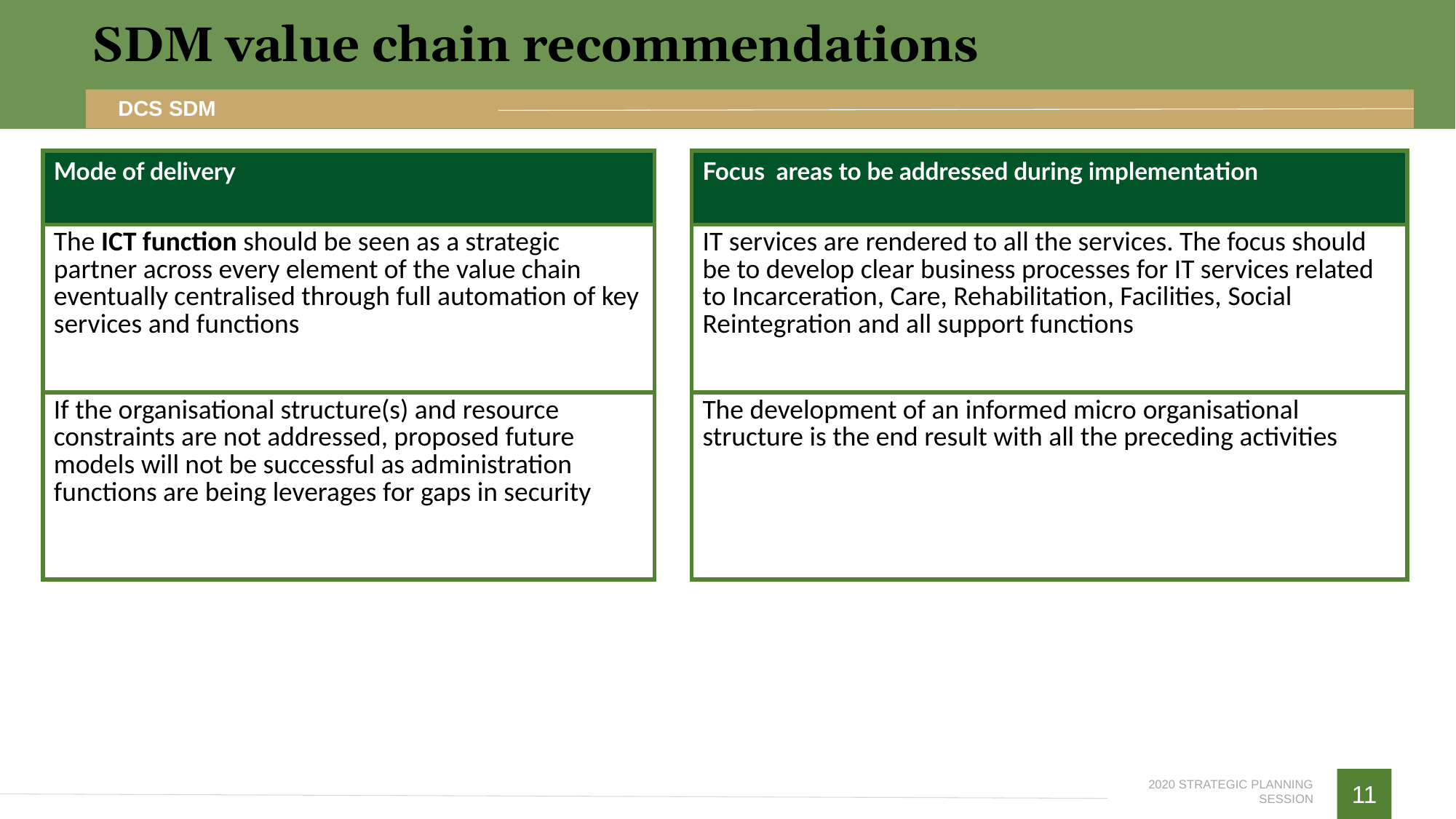

SDM value chain recommendations
DCS SDM
| Mode of delivery |  | Focus areas to be addressed during implementation |
| --- | --- | --- |
| The ICT function should be seen as a strategic partner across every element of the value chain eventually centralised through full automation of key services and functions |  | IT services are rendered to all the services. The focus should be to develop clear business processes for IT services related to Incarceration, Care, Rehabilitation, Facilities, Social Reintegration and all support functions |
| If the organisational structure(s) and resource constraints are not addressed, proposed future models will not be successful as administration functions are being leverages for gaps in security |  | The development of an informed micro organisational structure is the end result with all the preceding activities |